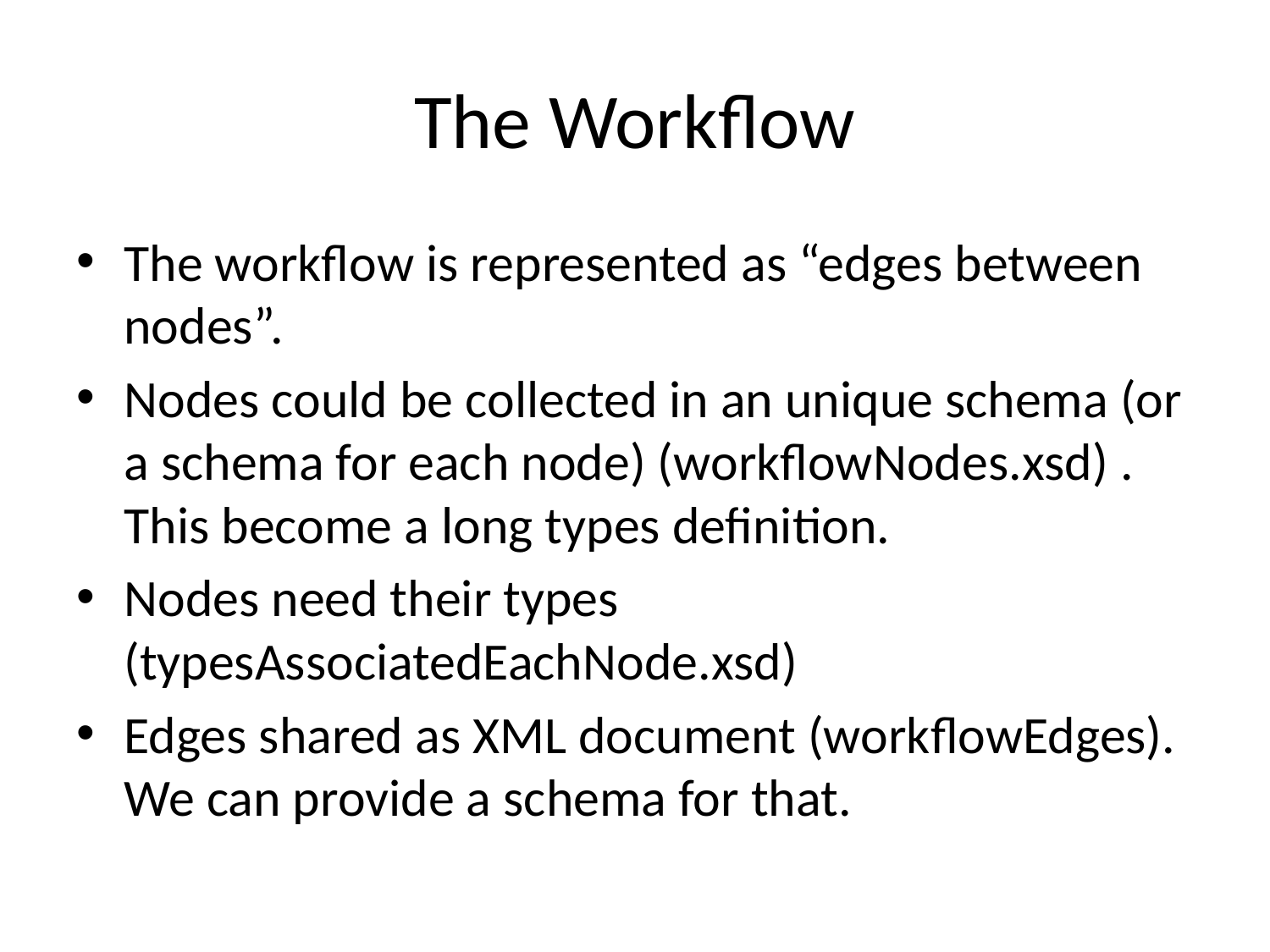

# The Workflow
The workflow is represented as “edges between nodes”.
Nodes could be collected in an unique schema (or a schema for each node) (workflowNodes.xsd) . This become a long types definition.
Nodes need their types (typesAssociatedEachNode.xsd)
Edges shared as XML document (workflowEdges). We can provide a schema for that.